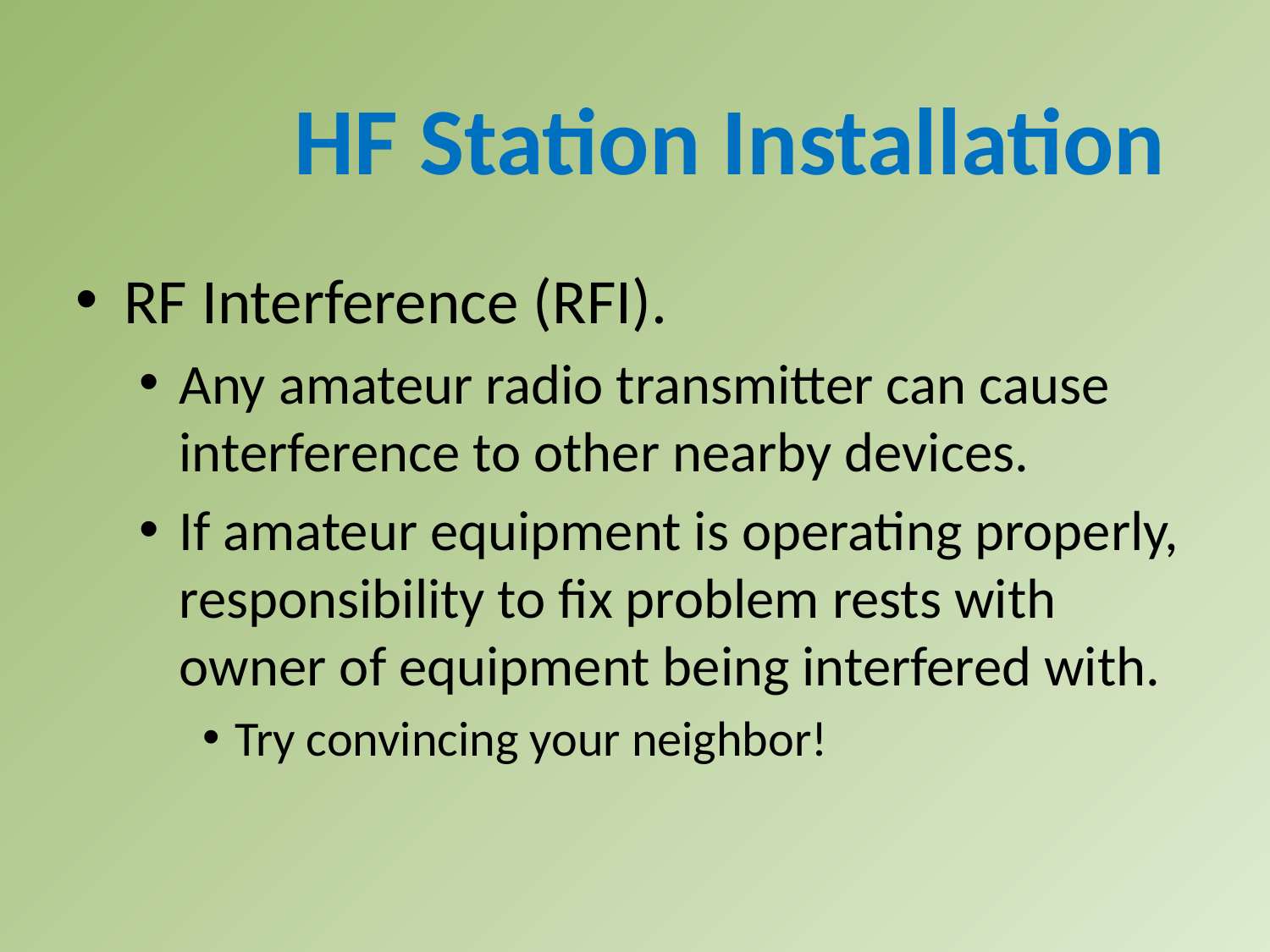

HF Station Installation
RF Interference (RFI).
Any amateur radio transmitter can cause interference to other nearby devices.
If amateur equipment is operating properly, responsibility to fix problem rests with owner of equipment being interfered with.
Try convincing your neighbor!